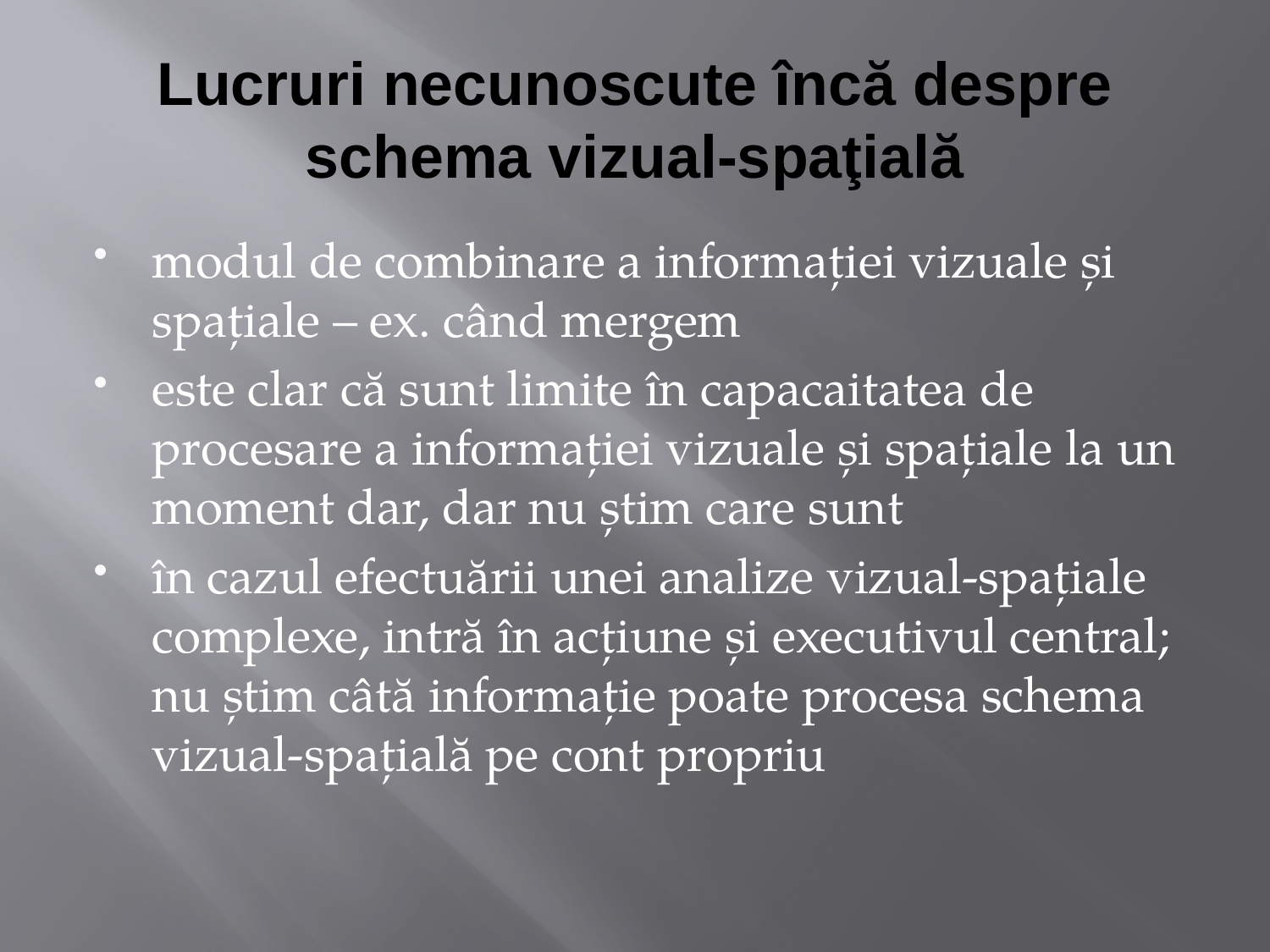

# Lucruri necunoscute încă despre schema vizual-spaţială
modul de combinare a informaţiei vizuale şi spaţiale – ex. când mergem
este clar că sunt limite în capacaitatea de procesare a informaţiei vizuale şi spaţiale la un moment dar, dar nu ştim care sunt
în cazul efectuării unei analize vizual-spaţiale complexe, intră în acţiune şi executivul central; nu ştim câtă informaţie poate procesa schema vizual-spaţială pe cont propriu